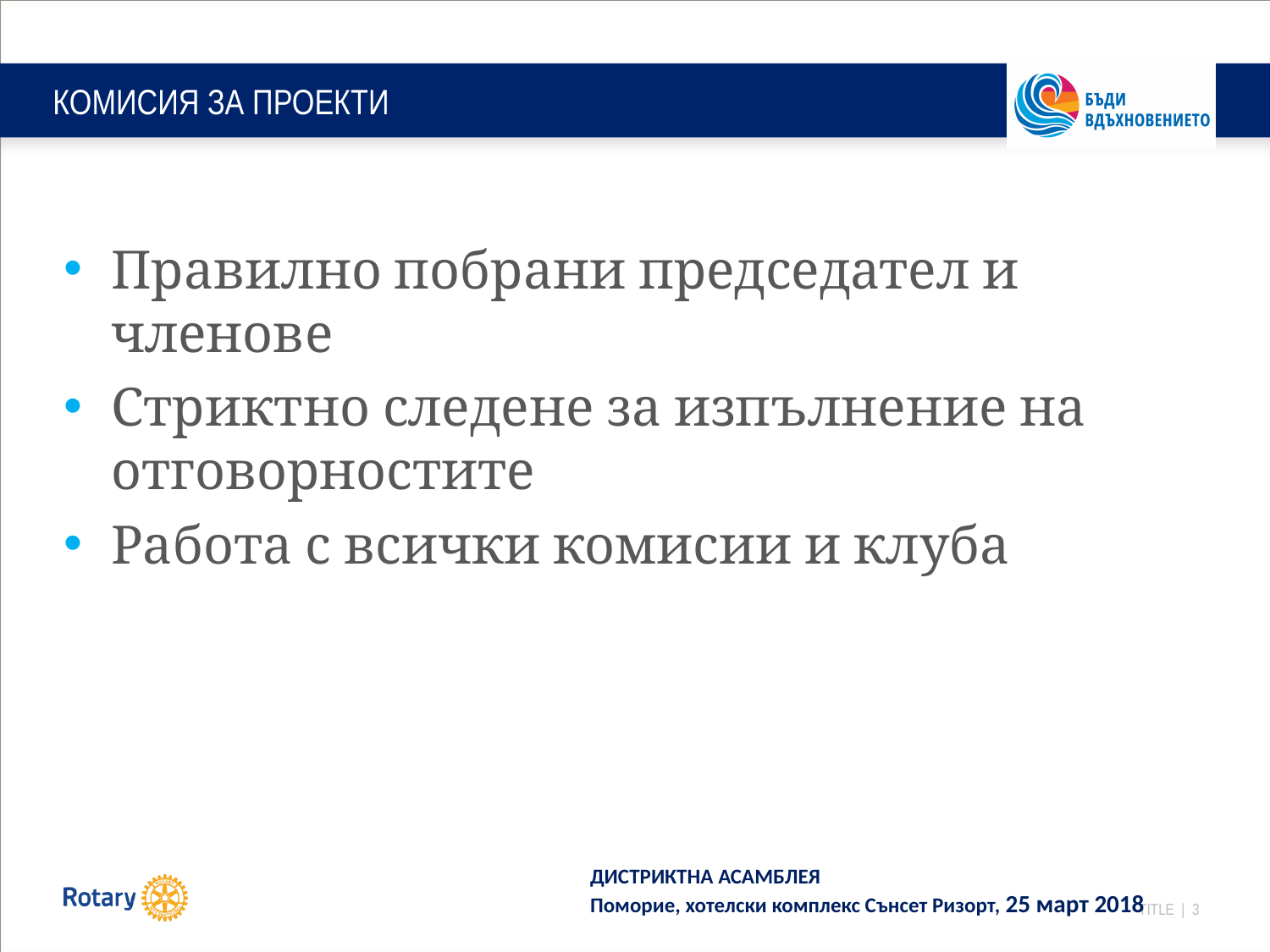

# КОМИСИЯ ЗА ПРОЕКТИ

Правилно побрани председател и членове
Стриктно следене за изпълнение на отговорностите
Работа с всички комисии и клуба